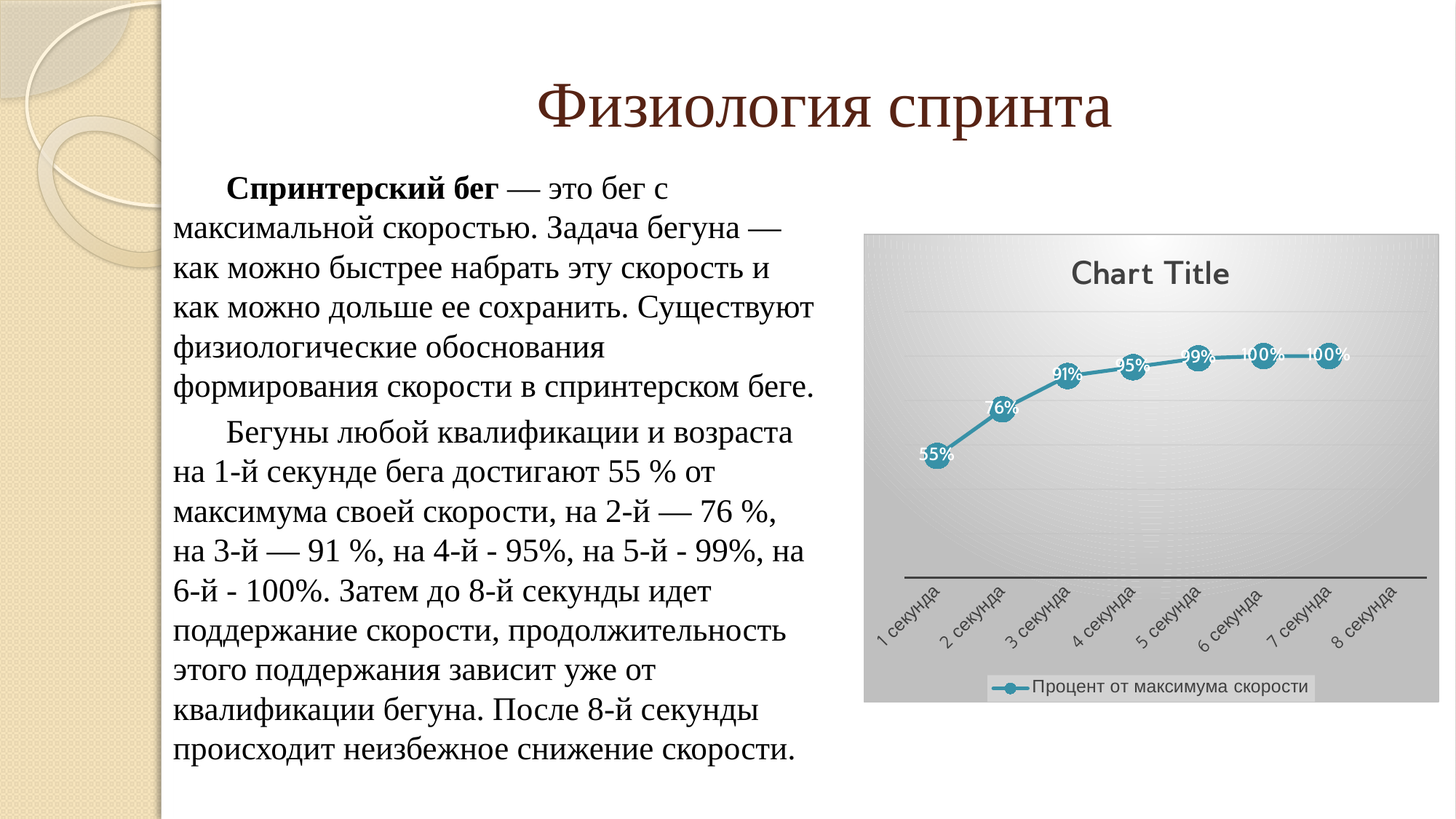

# Физиология спринта
Спринтерский бег — это бег с максимальной скоростью. Задача бегуна — как можно быстрее набрать эту скорость и как можно дольше ее сохранить. Существуют физиологические обоснования формирования скорости в спринтерском беге.
Бегуны любой квалификации и возраста на 1-й секунде бега достигают 55 % от максимума своей скорости, на 2-й — 76 %, на 3-й — 91 %, на 4-й - 95%, на 5-й - 99%, на 6-й - 100%. Затем до 8-й секунды идет поддержание скорости, продолжительность этого поддержания зависит уже от квалификации бегуна. После 8-й секунды происходит неизбежное снижение скорости.

### Chart:

| Category | Процент от максимума скорости | Столбец1 | Столбец2 |
|---|---|---|---|
| 1 секунда | 0.55 | None | None |
| 2 секунда | 0.7600000000000001 | None | None |
| 3 секунда | 0.91 | None | None |
| 4 секунда | 0.9500000000000001 | None | None |
| 5 секунда | 0.99 | None | None |
| 6 секунда  | 1.0 | None | None |
| 7 секунда | 1.0 | None | None |
| 8 секунда | None | None | None |